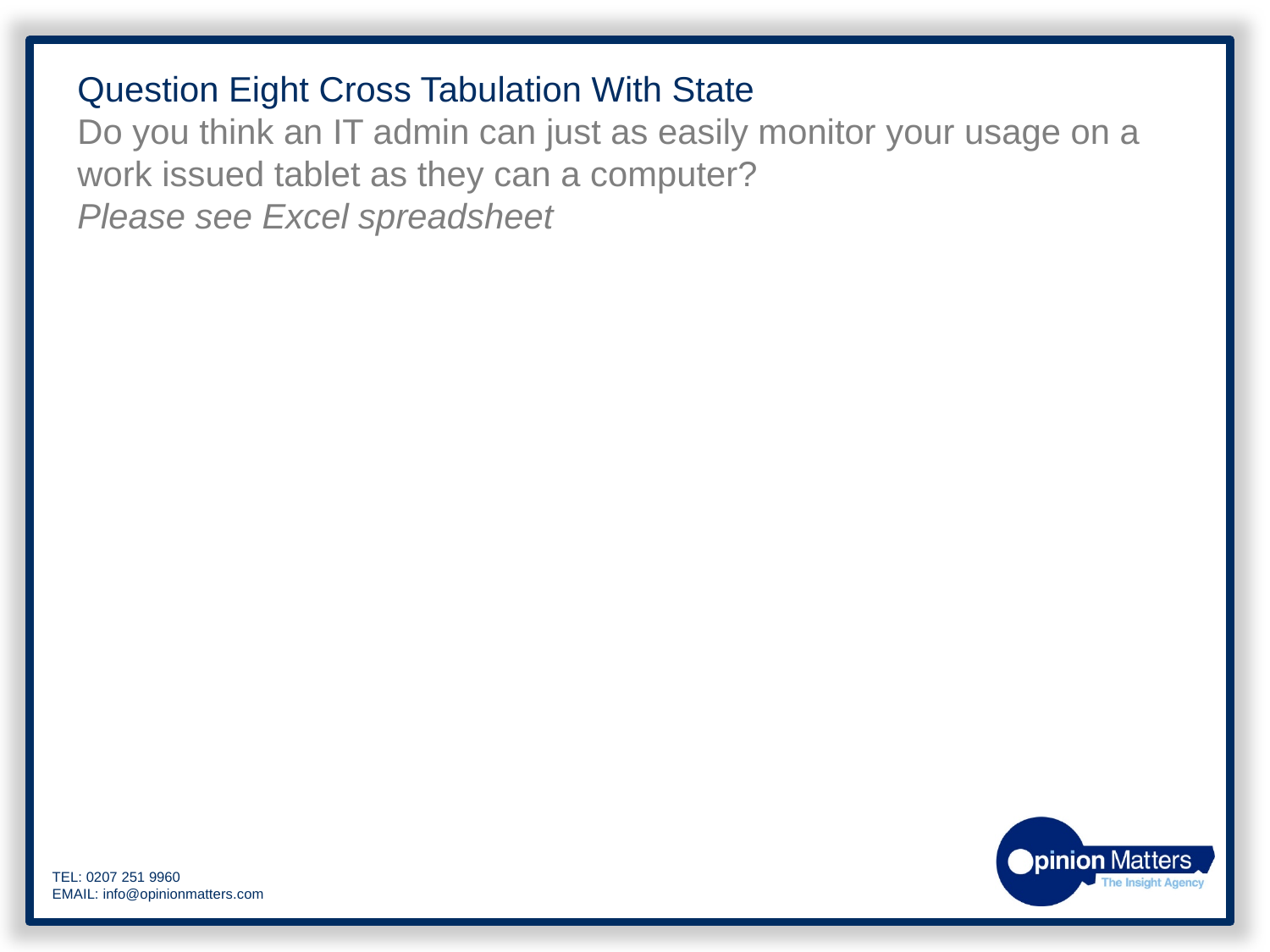

Question Eight Cross Tabulation With State
Do you think an IT admin can just as easily monitor your usage on a work issued tablet as they can a computer?
Please see Excel spreadsheet